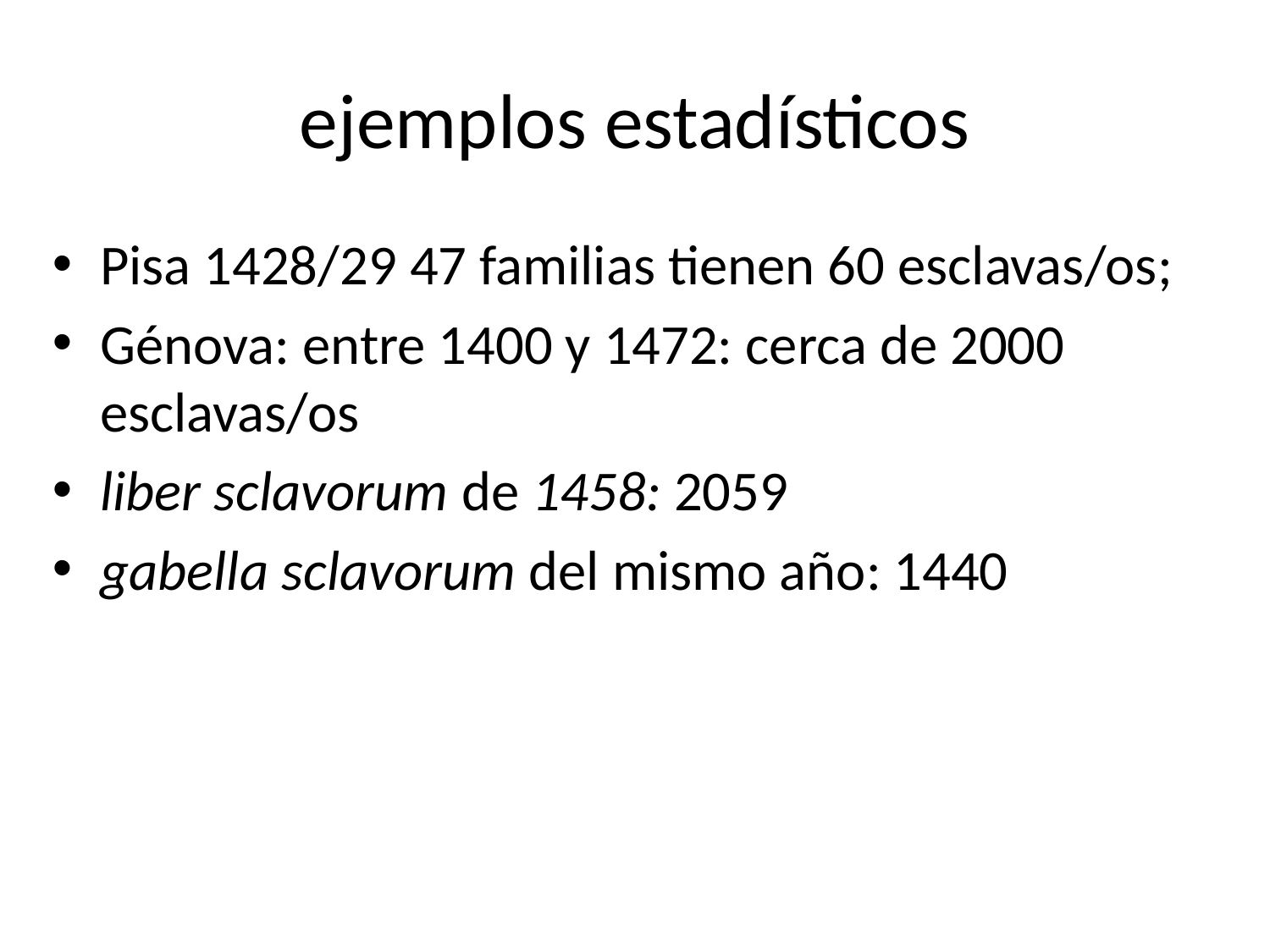

# ejemplos estadísticos
Pisa 1428/29 47 familias tienen 60 esclavas/os;
Génova: entre 1400 y 1472: cerca de 2000 esclavas/os
liber sclavorum de 1458: 2059
gabella sclavorum del mismo año: 1440